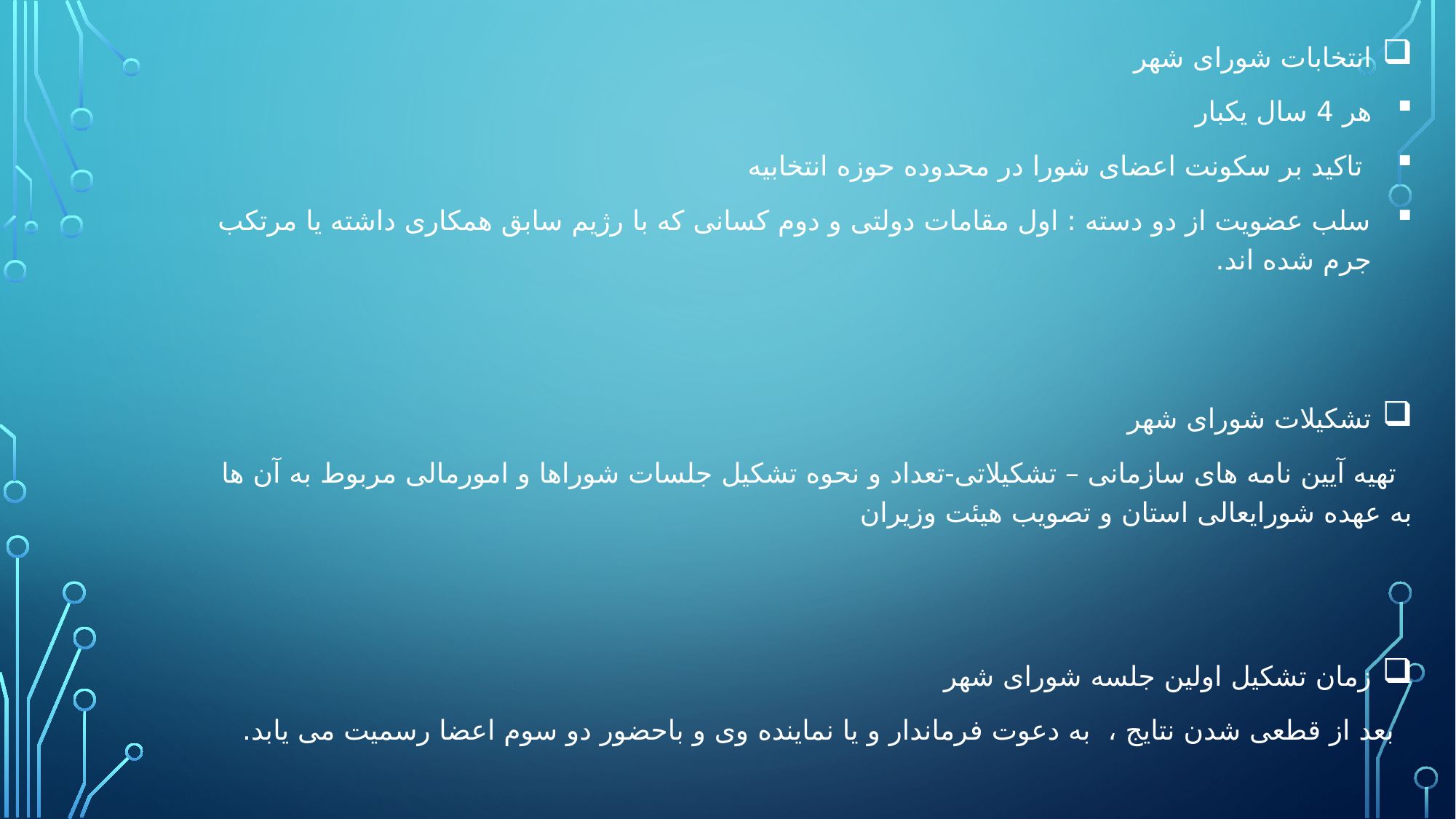

انتخابات شورای شهر
هر 4 سال یکبار
 تاکید بر سکونت اعضای شورا در محدوده حوزه انتخابیه
سلب عضویت از دو دسته : اول مقامات دولتی و دوم کسانی که با رژیم سابق همکاری داشته یا مرتکب جرم شده اند.

تشکیلات شورای شهر
  تهیه آیین نامه های سازمانی – تشکیلاتی-تعداد و نحوه تشکیل جلسات شوراها و امورمالی مربوط به آن ها به عهده شورایعالی استان و تصویب هیئت وزیران

زمان تشکیل اولین جلسه شورای شهر
  بعد از قطعی شدن نتایج ،  به دعوت فرماندار و یا نماینده وی و باحضور دو سوم اعضا رسمیت می یابد.